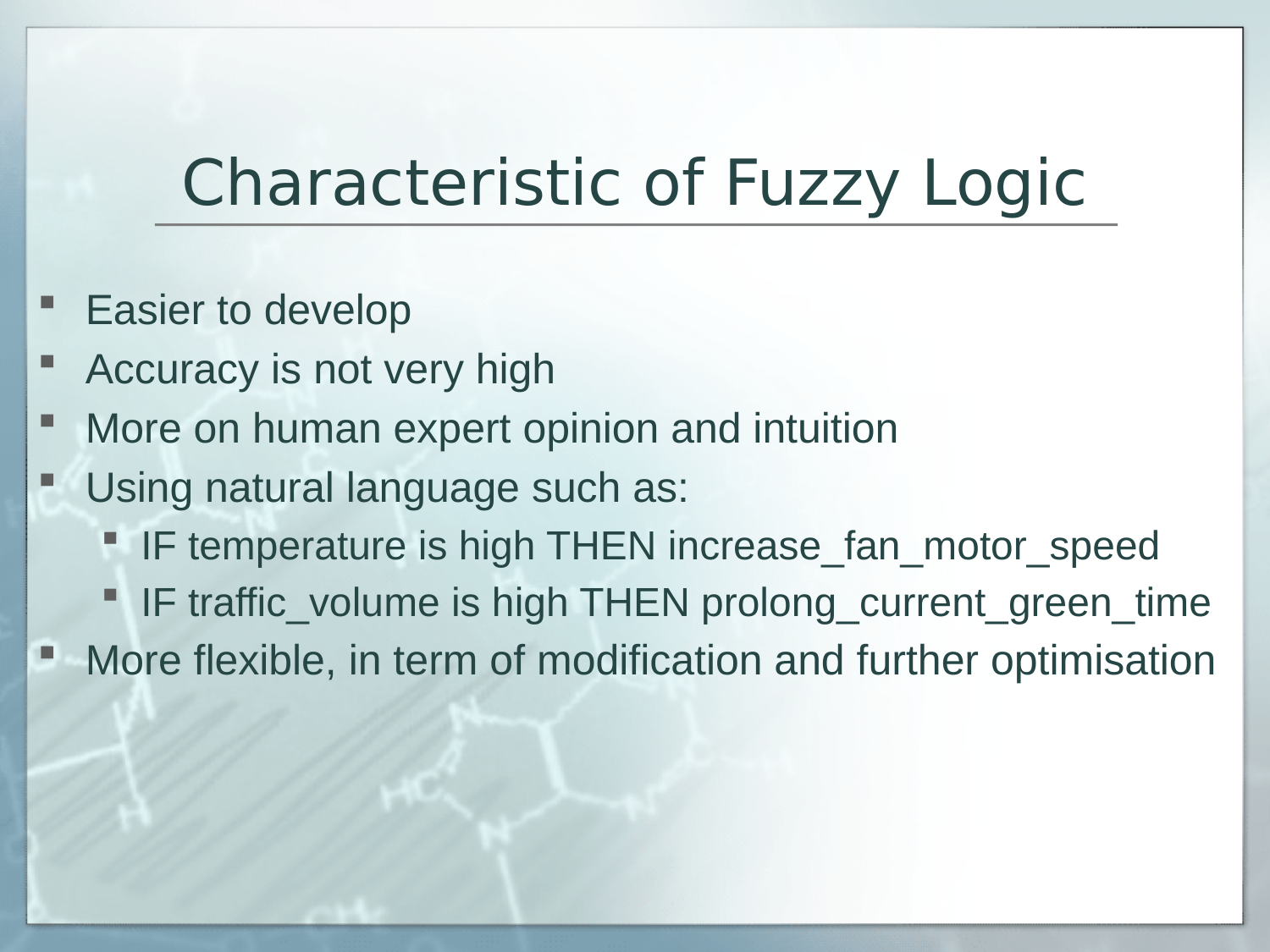

# Characteristic of Fuzzy Logic
Easier to develop
Accuracy is not very high
More on human expert opinion and intuition
Using natural language such as:
IF temperature is high THEN increase_fan_motor_speed
IF traffic_volume is high THEN prolong_current_green_time
More flexible, in term of modification and further optimisation